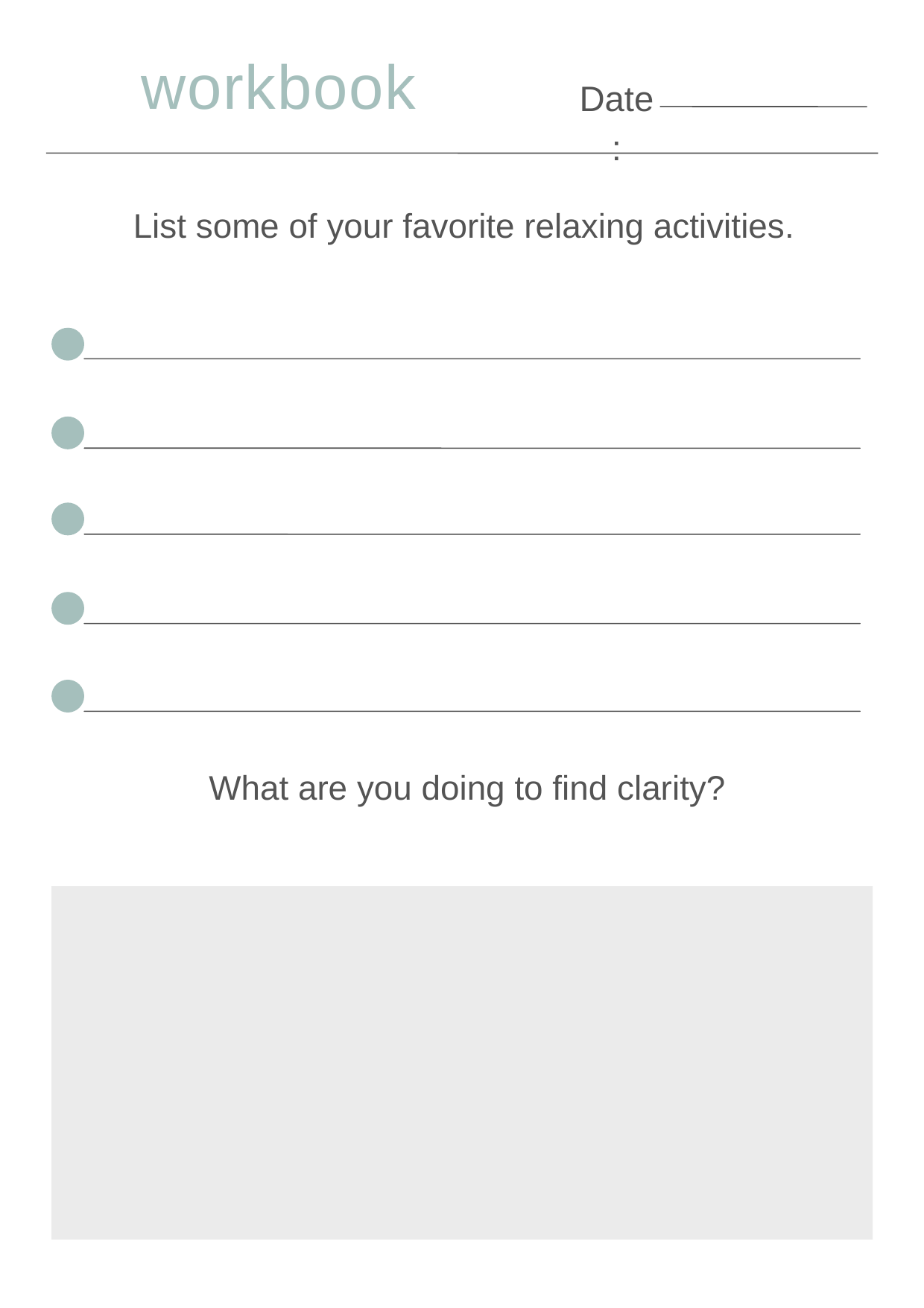

workbook
Date:

List some of your favorite relaxing activities.

What are you doing to find clarity?